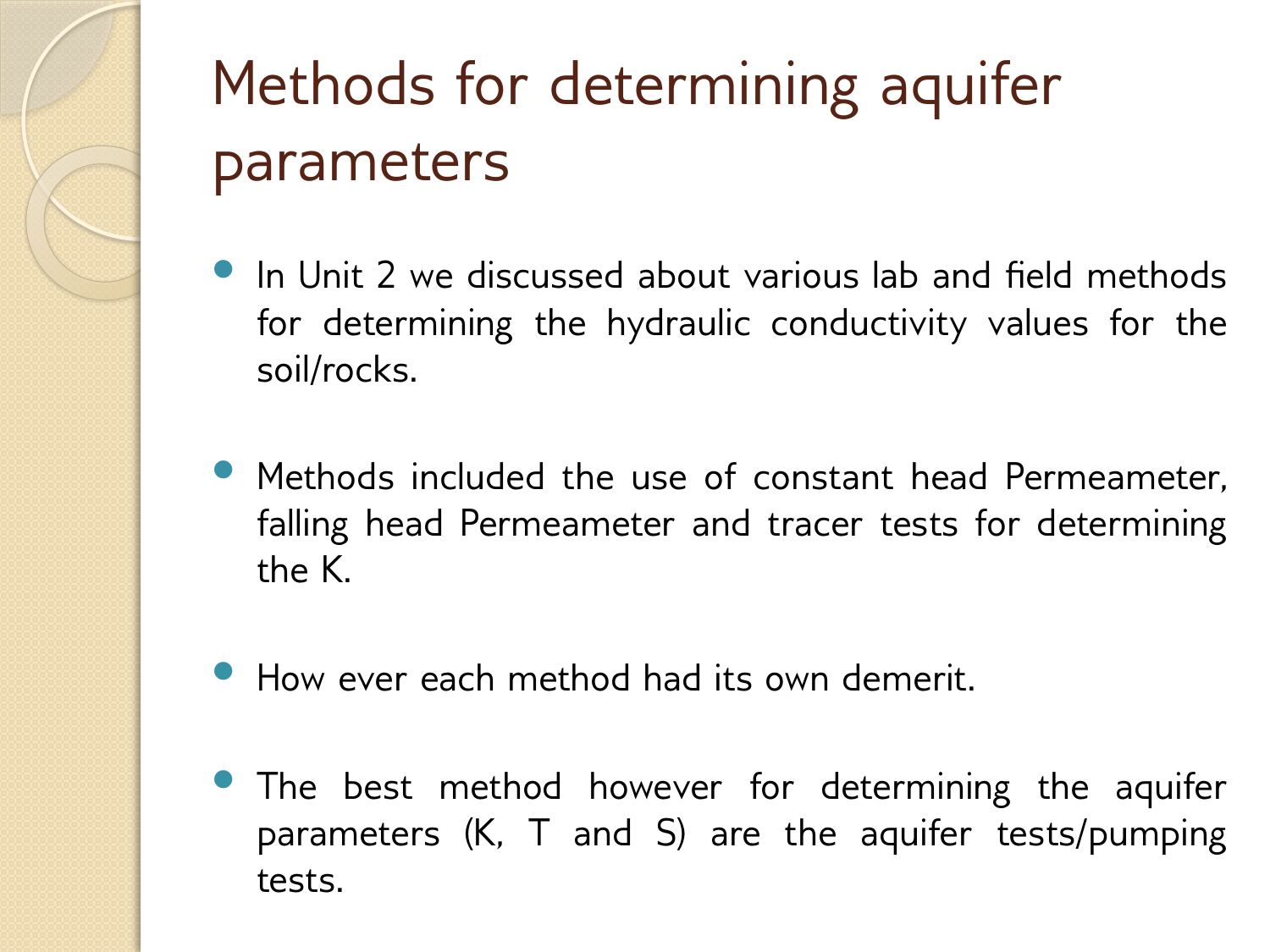

# Methods for determining aquifer parameters
In Unit 2 we discussed about various lab and field methods for determining the hydraulic conductivity values for the soil/rocks.

Methods included the use of constant head Permeameter, falling head Permeameter and tracer tests for determining the K.

How ever each method had its own demerit.

The best method however for determining the aquifer parameters (K, T and S) are the aquifer tests/pumping tests.